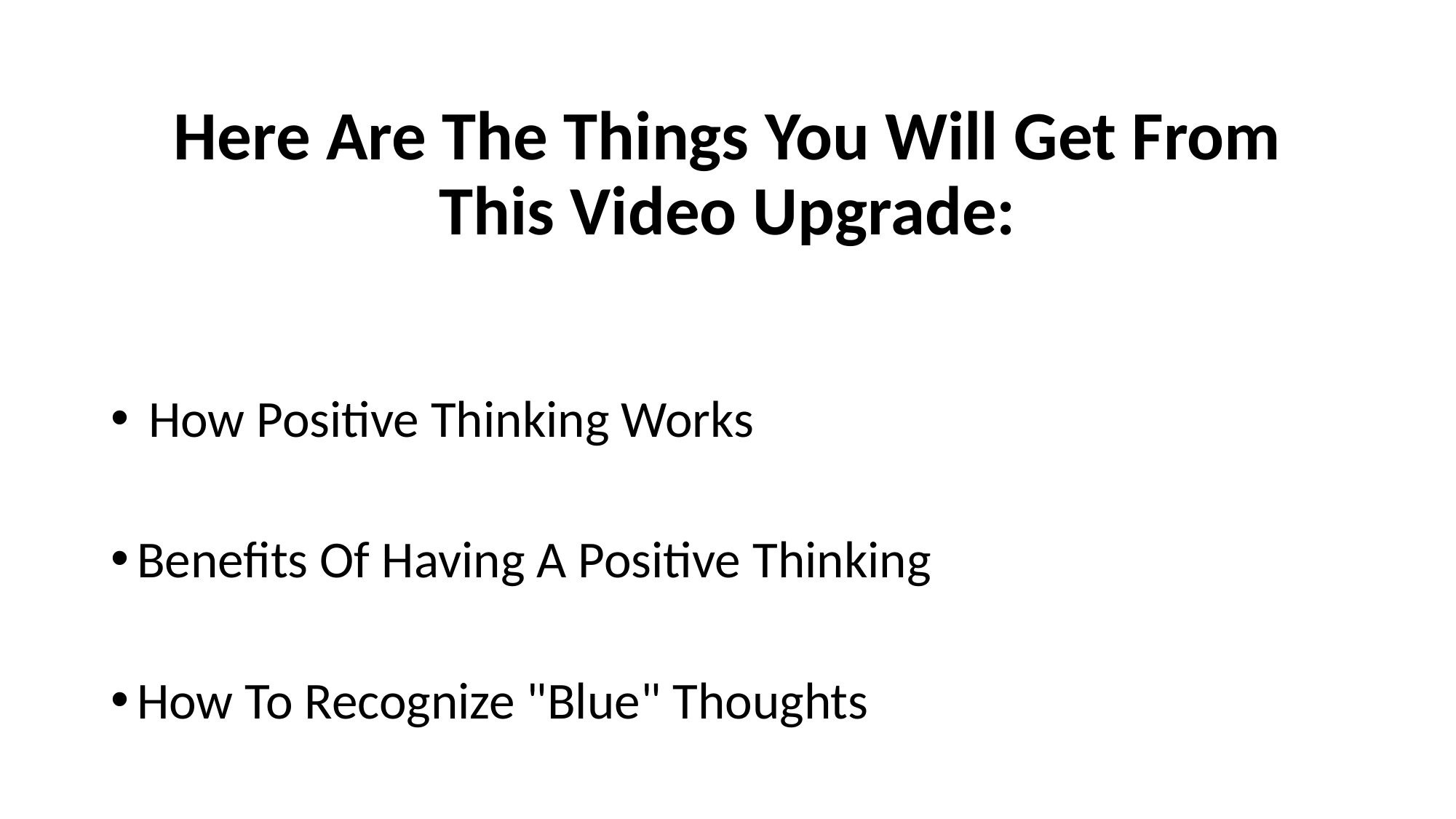

Here Are The Things You Will Get From This Video Upgrade:

 How Positive Thinking Works

Benefits Of Having A Positive Thinking

How To Recognize "Blue" Thoughts